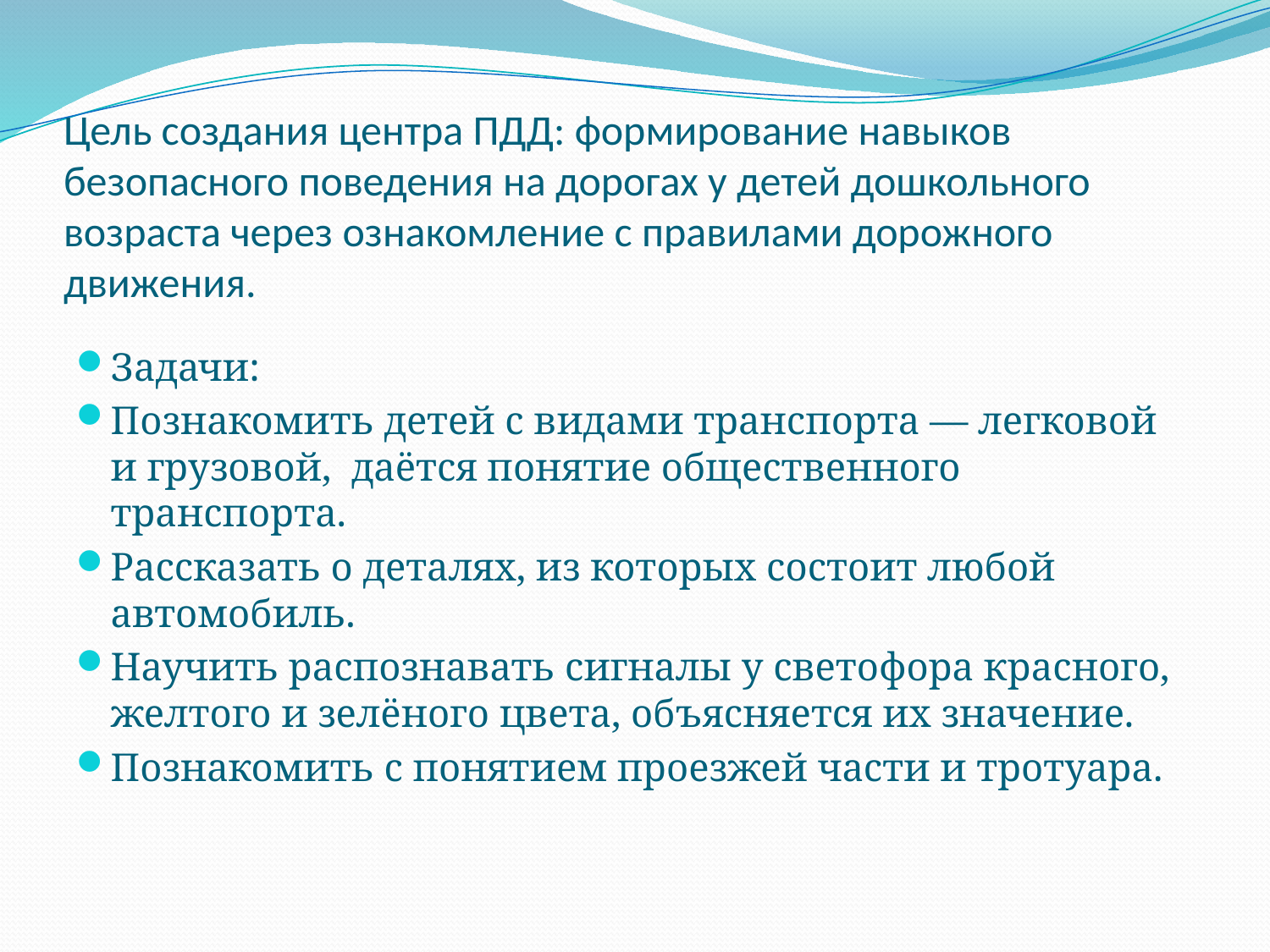

# Цель создания центра ПДД: формирование навыков безопасного поведения на дорогах у детей дошкольного возраста через ознакомление с правилами дорожного движения.
Задачи:
Познакомить детей с видами транспорта — легковой и грузовой,  даётся понятие общественного транспорта.
Рассказать о деталях, из которых состоит любой автомобиль.
Научить распознавать сигналы у светофора красного, желтого и зелёного цвета, объясняется их значение.
Познакомить с понятием проезжей части и тротуара.